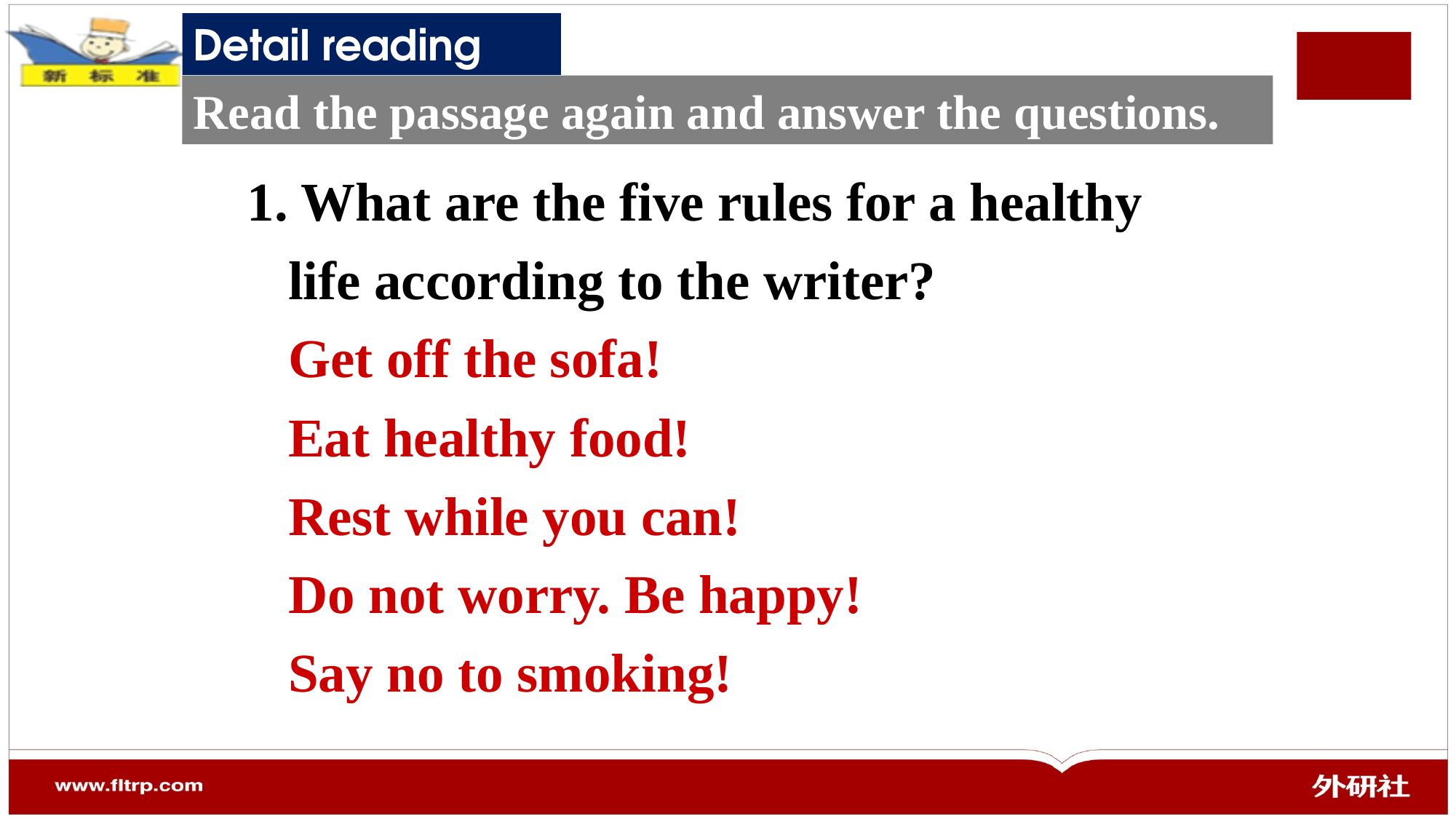

Detail reading
Read the passage again and answer the questions.
1. What are the five rules for a healthy life according to the writer?
   Get off the sofa!
   Eat healthy food!
   Rest while you can!
   Do not worry. Be happy!
   Say no to smoking!